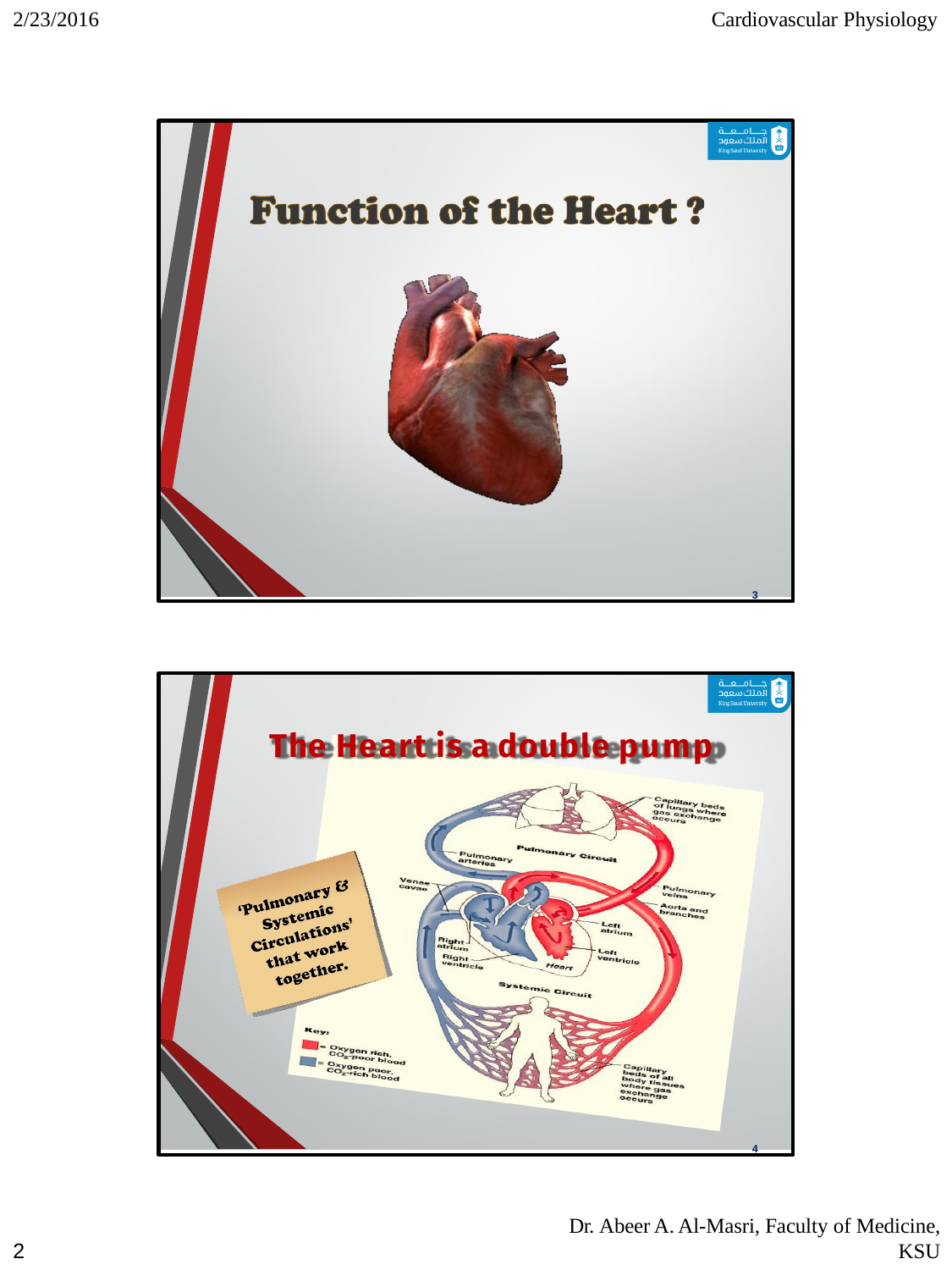

2/23/2016
Cardiovascular Physiology

Pump

3

The Heart is a double pump

4

Dr. Abeer A. Al-Masri, Faculty of Medicine,
KSU
2